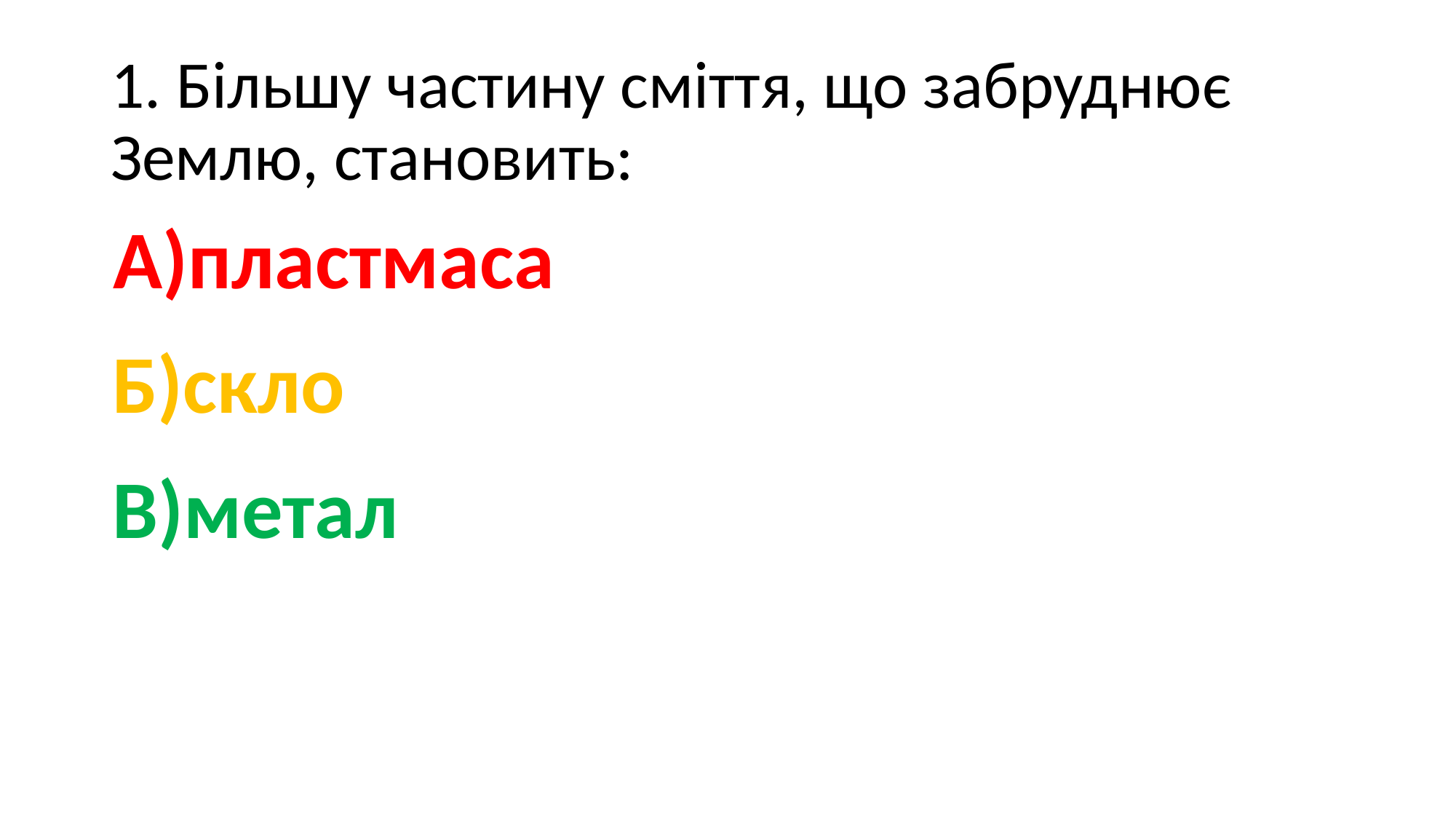

# 1. Більшу частину сміття, що забруднює Землю, становить:
А)пластмаса
Б)скло
В)метал